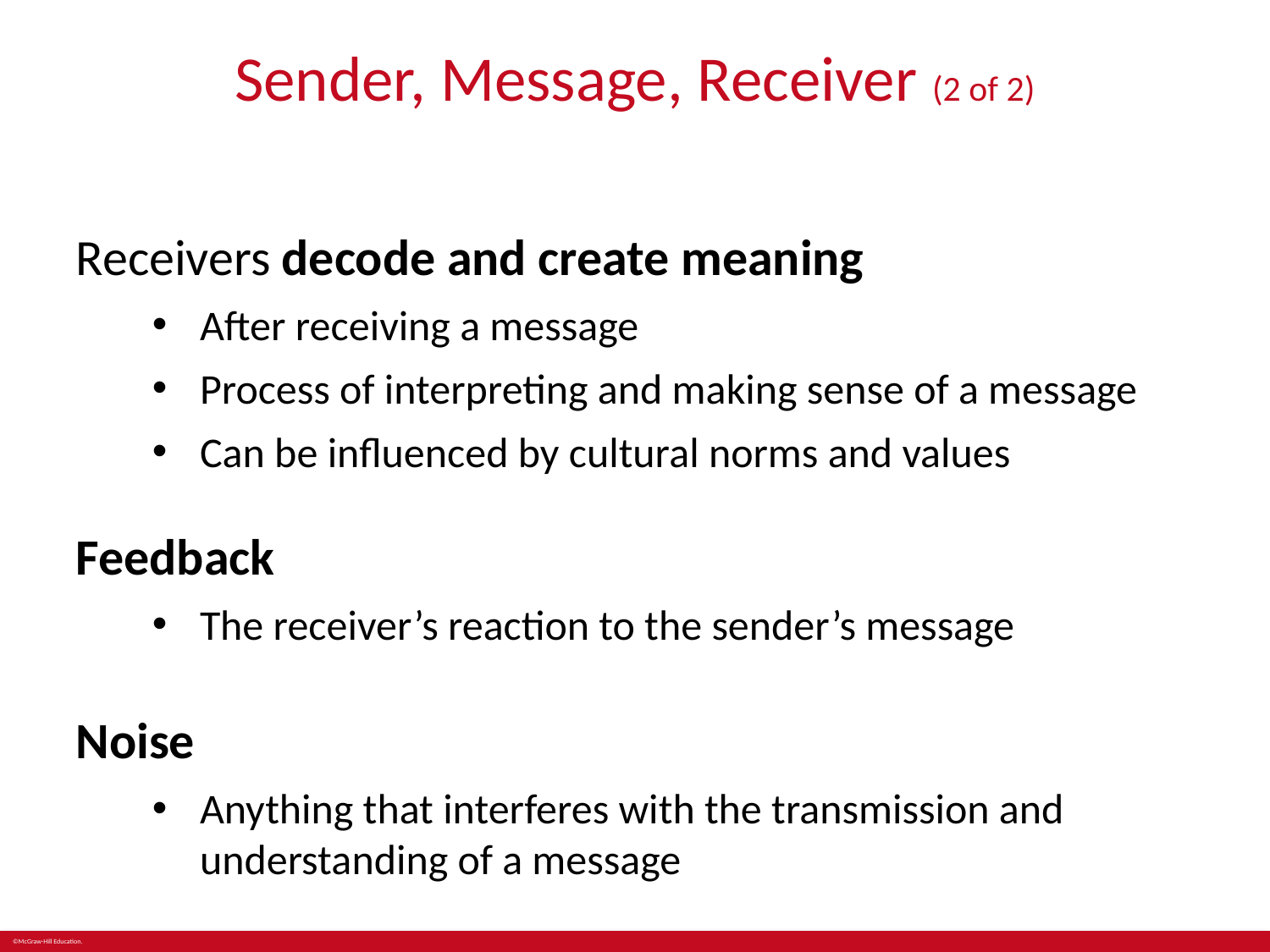

# Sender, Message, Receiver (2 of 2)
Receivers decode and create meaning
After receiving a message
Process of interpreting and making sense of a message
Can be influenced by cultural norms and values

Feedback
The receiver’s reaction to the sender’s message

Noise
Anything that interferes with the transmission and understanding of a message